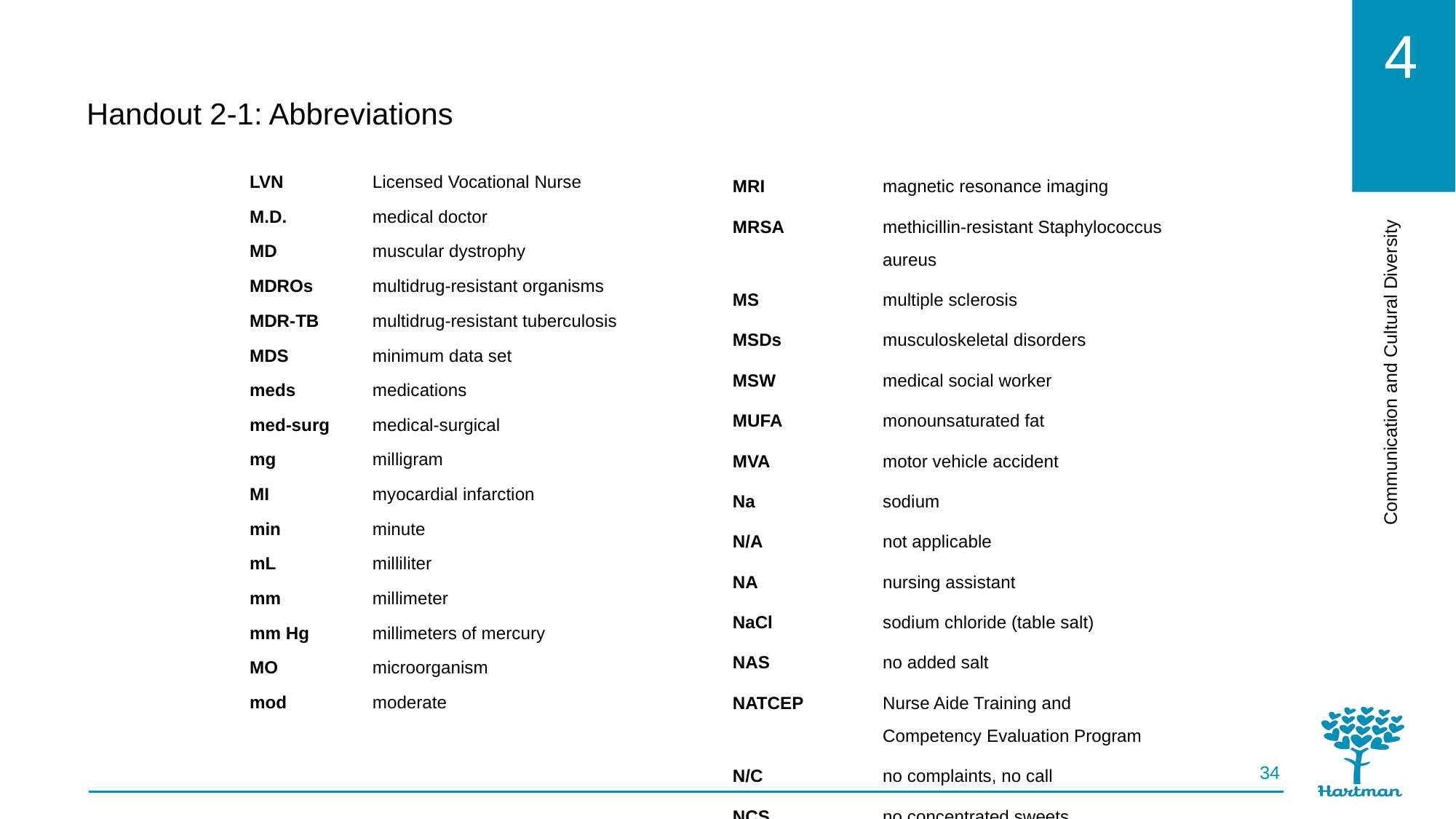

Handout 2-1: Abbreviations
MRI	magnetic resonance imaging
MRSA	methicillin-resistant Staphylococcus aureus
MS	multiple sclerosis
MSDs	musculoskeletal disorders
MSW	medical social worker
MUFA	monounsaturated fat
MVA	motor vehicle accident
Na	sodium
N/A	not applicable
NA	nursing assistant
NaCl	sodium chloride (table salt)
NAS	no added salt
NATCEP	Nurse Aide Training and
Competency Evaluation Program
N/C 	no complaints, no call
NCS	no concentrated sweets
LVN 	Licensed Vocational Nurse
M.D. 	medical doctor
MD 	muscular dystrophy
MDROs 	multidrug-resistant organisms
MDR-TB 	multidrug-resistant tuberculosis
MDS 	minimum data set
meds 	medications
med-surg 	medical-surgical
mg 	milligram
MI 	myocardial infarction
min 	minute
mL	milliliter
mm	millimeter
mm Hg	millimeters of mercury
MO	microorganism
mod	moderate

34